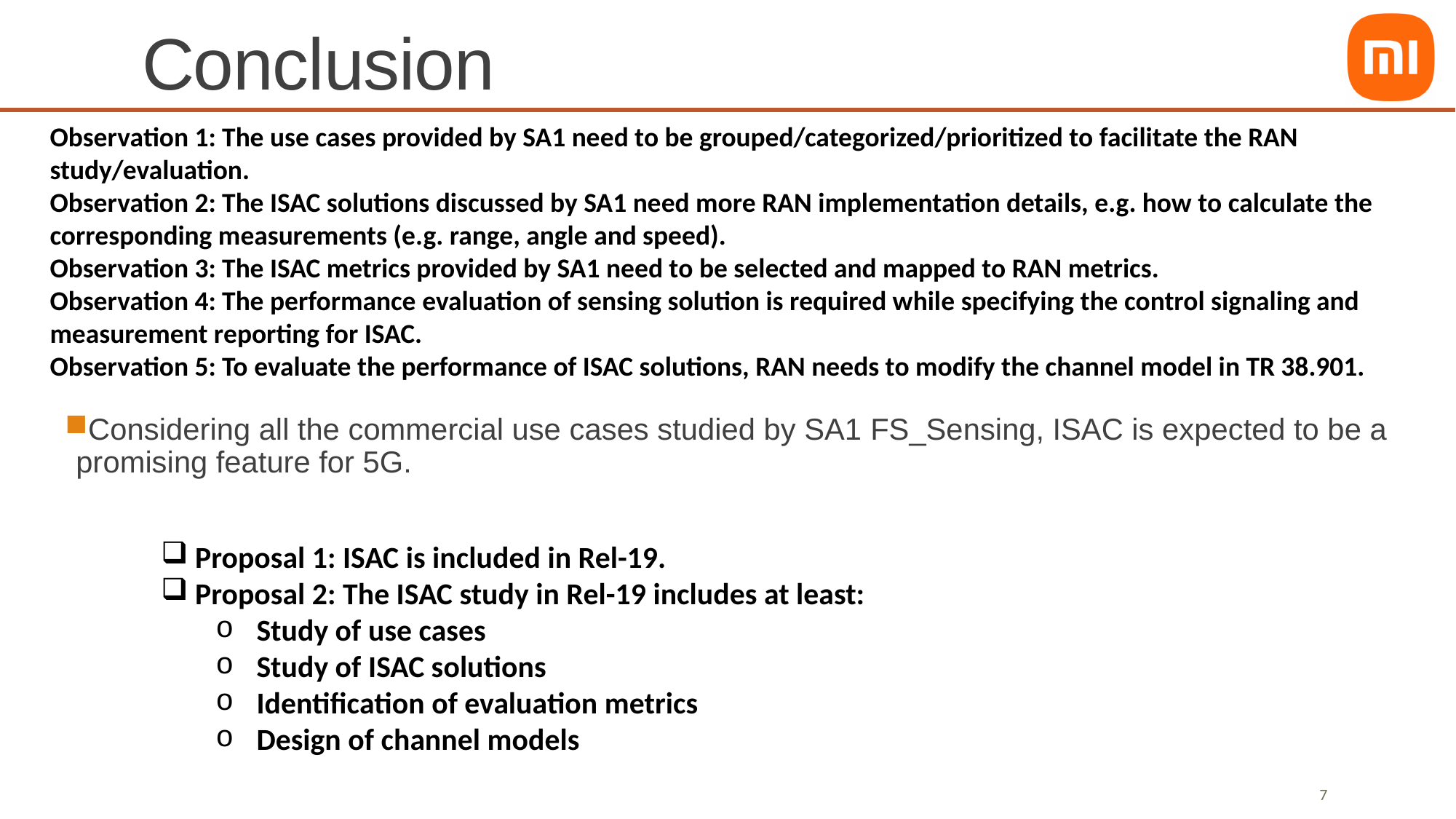

# Conclusion
Observation 1: The use cases provided by SA1 need to be grouped/categorized/prioritized to facilitate the RAN study/evaluation.
Observation 2: The ISAC solutions discussed by SA1 need more RAN implementation details, e.g. how to calculate the corresponding measurements (e.g. range, angle and speed).
Observation 3: The ISAC metrics provided by SA1 need to be selected and mapped to RAN metrics.
Observation 4: The performance evaluation of sensing solution is required while specifying the control signaling and measurement reporting for ISAC.
Observation 5: To evaluate the performance of ISAC solutions, RAN needs to modify the channel model in TR 38.901.
Considering all the commercial use cases studied by SA1 FS_Sensing, ISAC is expected to be a promising feature for 5G.
Proposal 1: ISAC is included in Rel-19.
Proposal 2: The ISAC study in Rel-19 includes at least:
Study of use cases
Study of ISAC solutions
Identification of evaluation metrics
Design of channel models